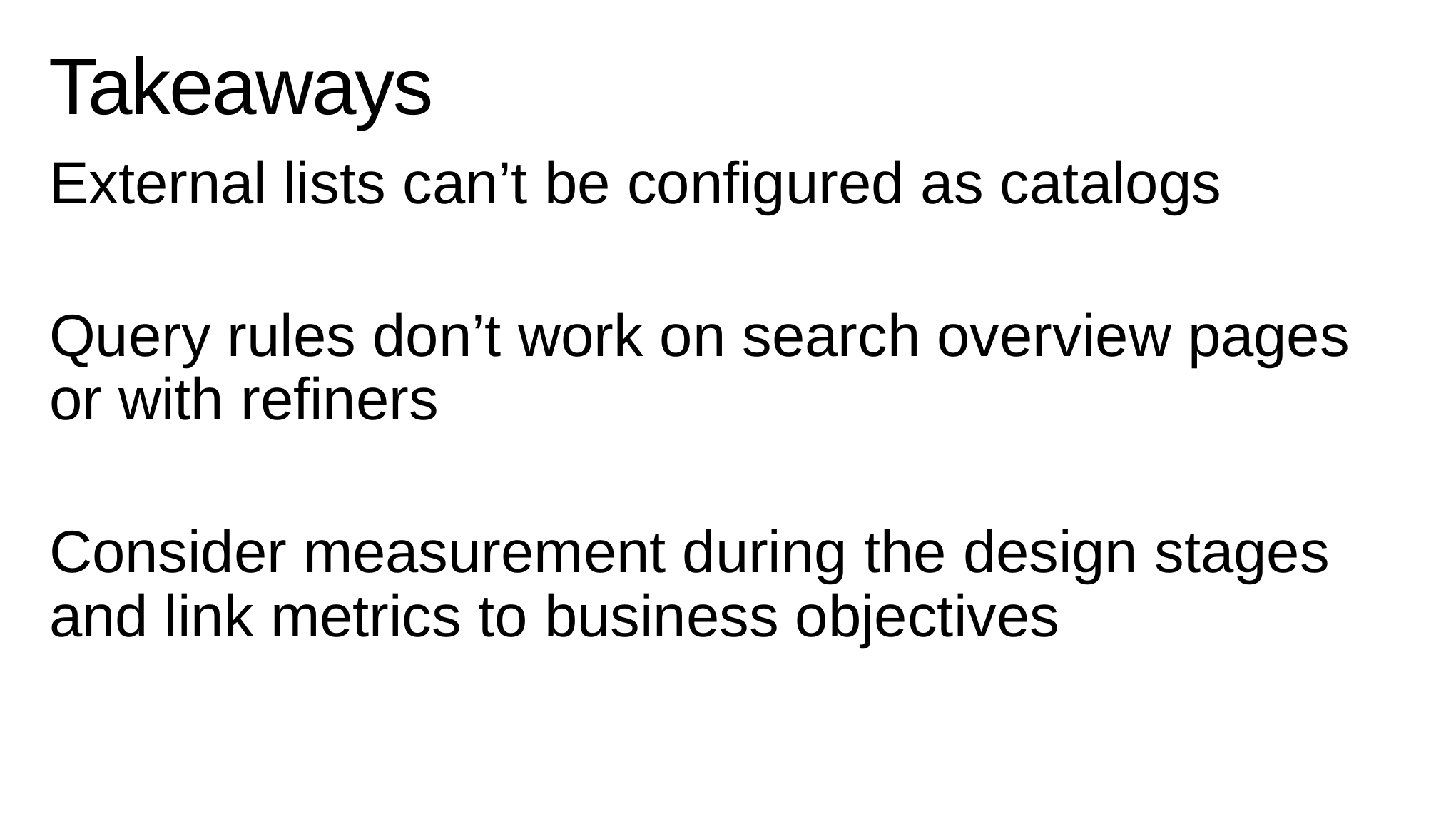

# Takeaways
External lists can’t be configured as catalogs

Query rules don’t work on search overview pages or with refiners

Consider measurement during the design stages and link metrics to business objectives